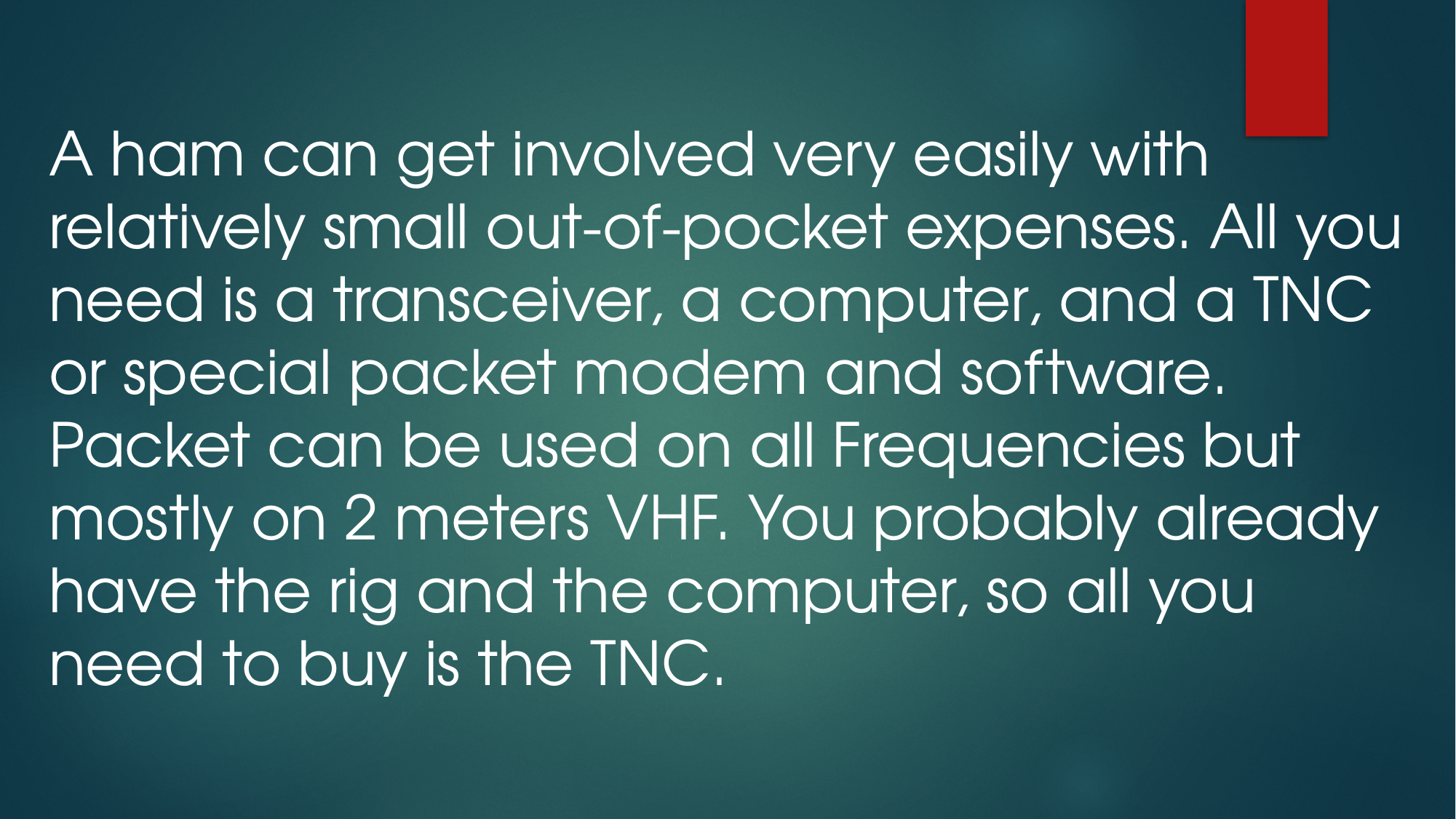

A ham can get involved very easily with relatively small out-of-pocket expenses. All you need is a transceiver, a computer, and a TNC or special packet modem and software. Packet can be used on all Frequencies but mostly on 2 meters VHF. You probably already have the rig and the computer, so all you need to buy is the TNC.